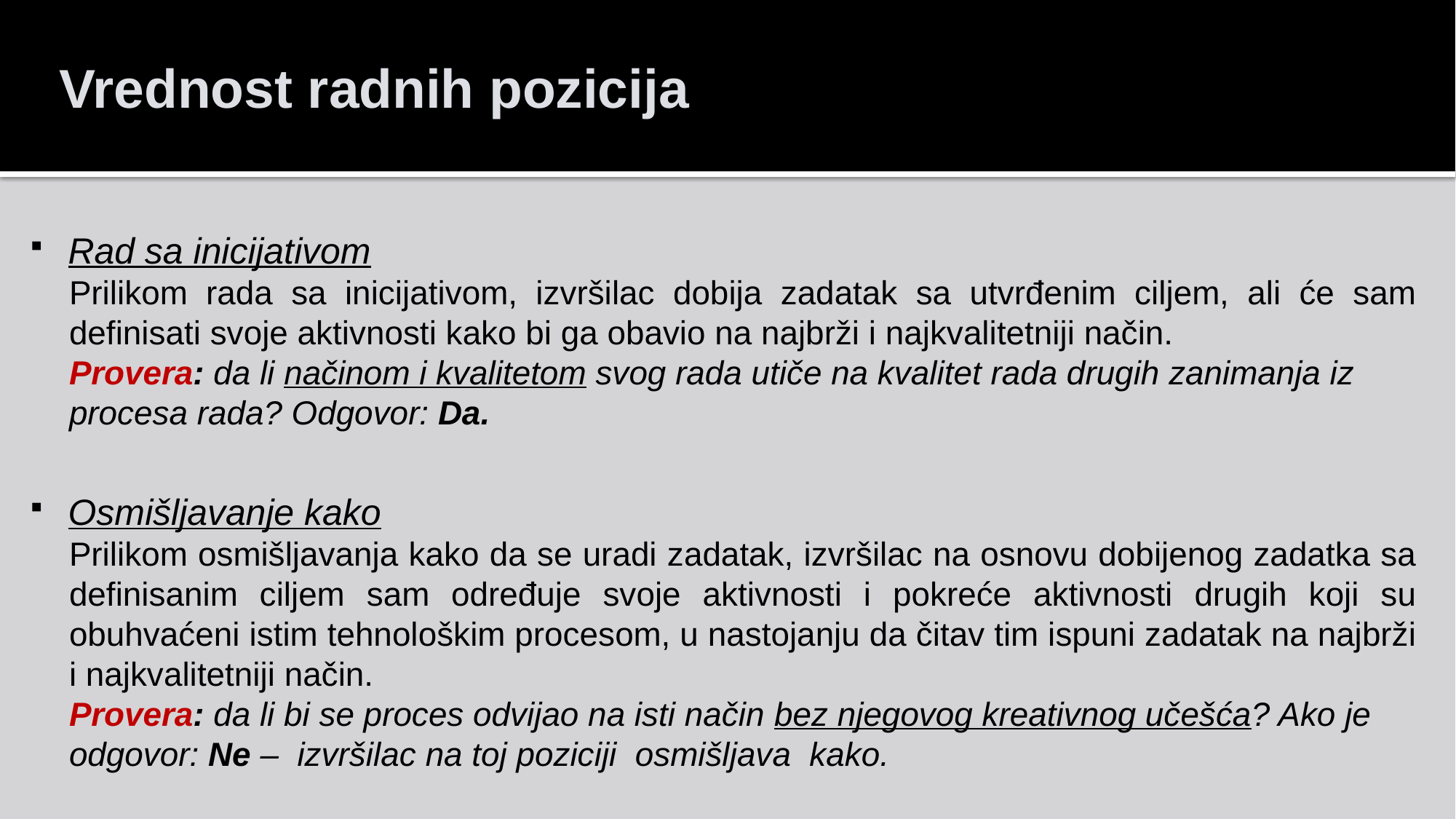

Vrednost radnih pozicija

Rad sa inicijativom
Prilikom rada sa inicijativom, izvršilac dobija zadatak sa utvrđenim ciljem, ali će sam definisati svoje aktivnosti kako bi ga obavio na najbrži i najkvalitetniji način.
Provera: da li načinom i kvalitetom svog rada utiče na kvalitet rada drugih zanimanja iz procesa rada? Odgovor: Da.

Osmišljavanje kako
Prilikom osmišljavanja kako da se uradi zadatak, izvršilac na osnovu dobijenog zadatka sa definisanim ciljem sam određuje svoje aktivnosti i pokreće aktivnosti drugih koji su obuhvaćeni istim tehnološkim procesom, u nastojanju da čitav tim ispuni zadatak na najbrži i najkvalitetniji način.
Provera: da li bi se proces odvijao na isti način bez njegovog kreativnog učešća? Ako je odgovor: Ne –  izvršilac na toj poziciji  osmišljava  kako.